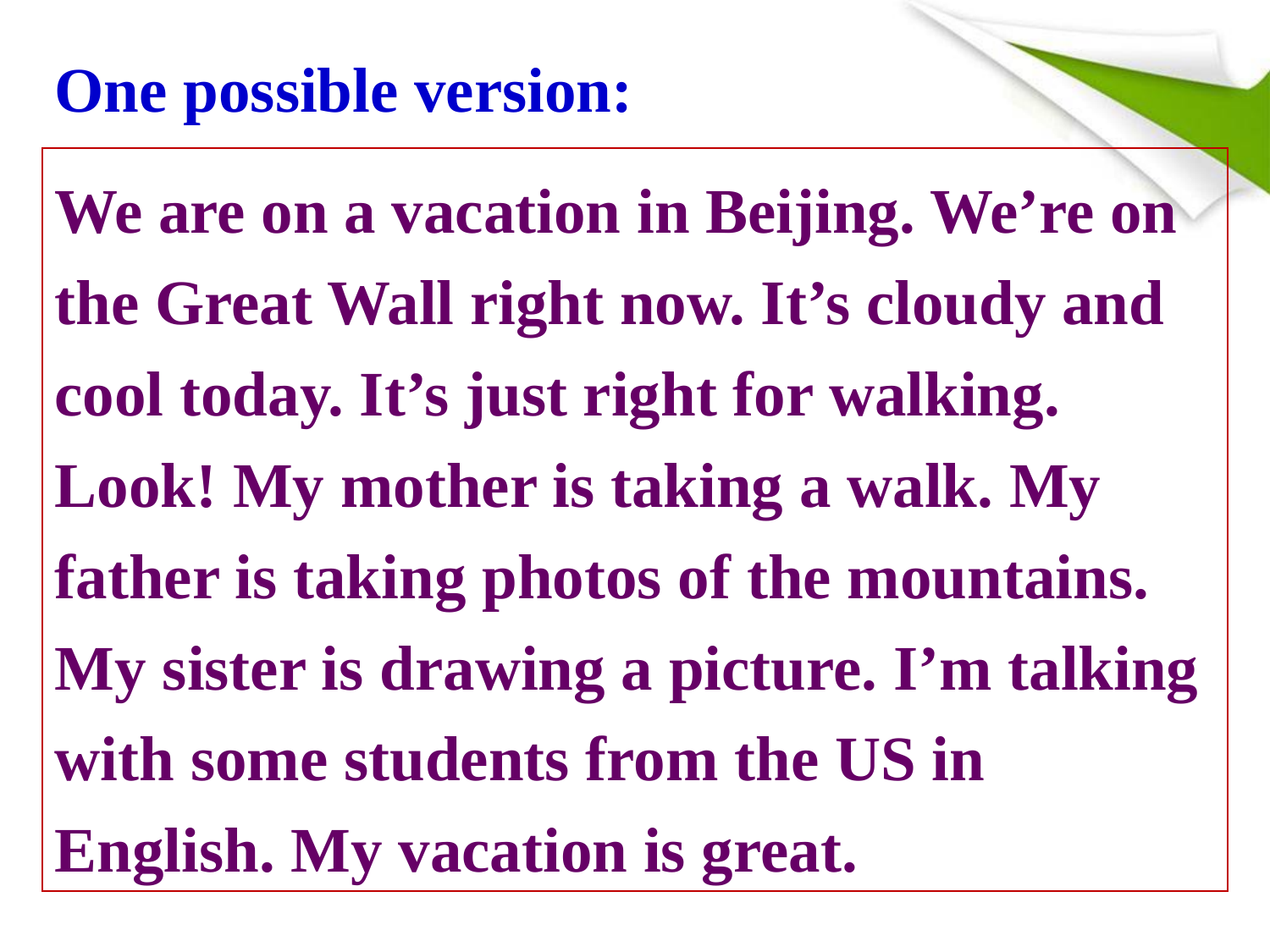

One possible version:
We are on a vacation in Beijing. We’re on the Great Wall right now. It’s cloudy and cool today. It’s just right for walking. Look! My mother is taking a walk. My father is taking photos of the mountains. My sister is drawing a picture. I’m talking with some students from the US in English. My vacation is great.